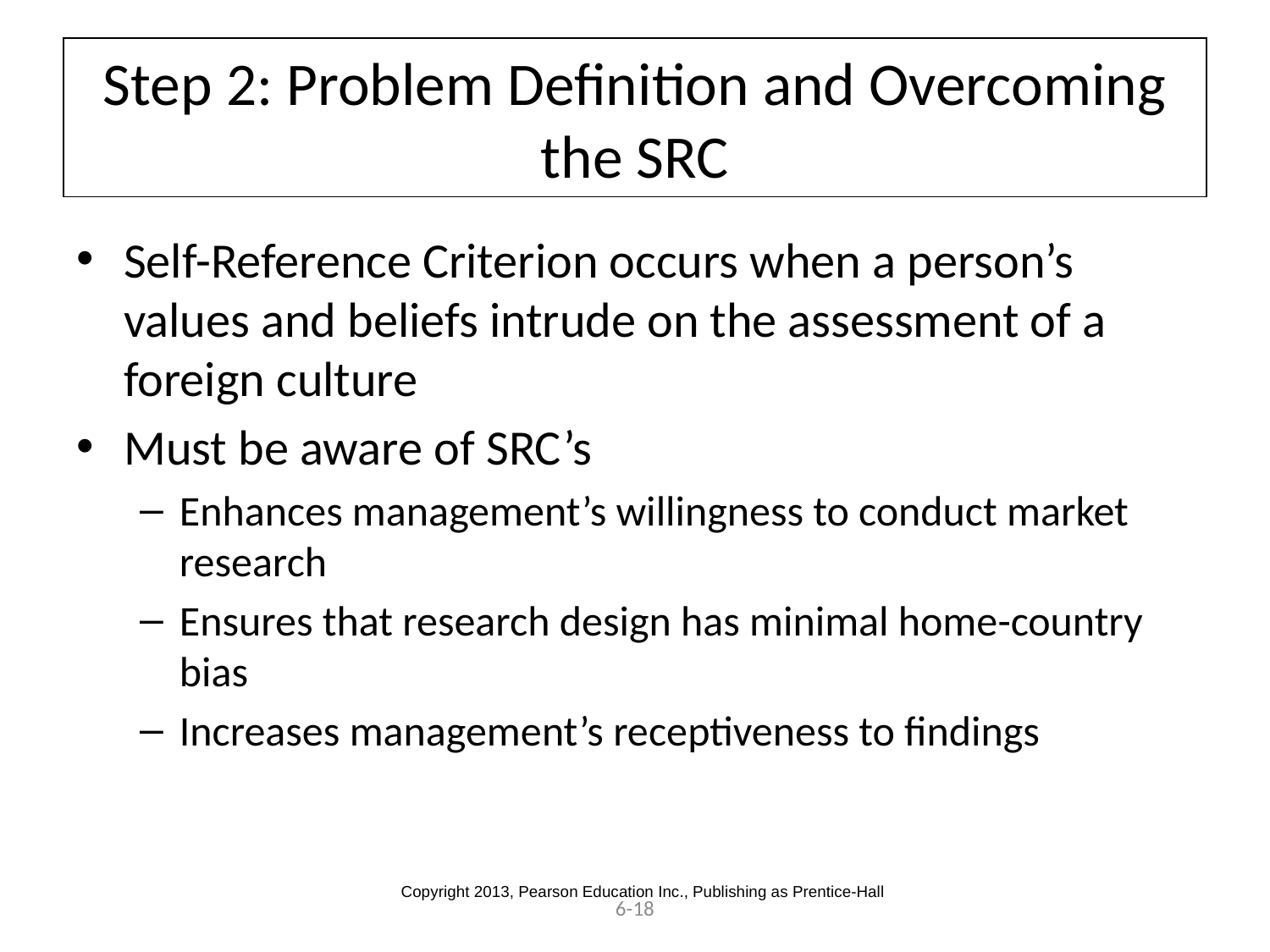

# Step 2: Problem Definition and Overcoming the SRC
Self-Reference Criterion occurs when a person’s values and beliefs intrude on the assessment of a foreign culture
Must be aware of SRC’s
Enhances management’s willingness to conduct market research
Ensures that research design has minimal home-country bias
Increases management’s receptiveness to findings
Copyright 2013, Pearson Education Inc., Publishing as Prentice-Hall

6-18